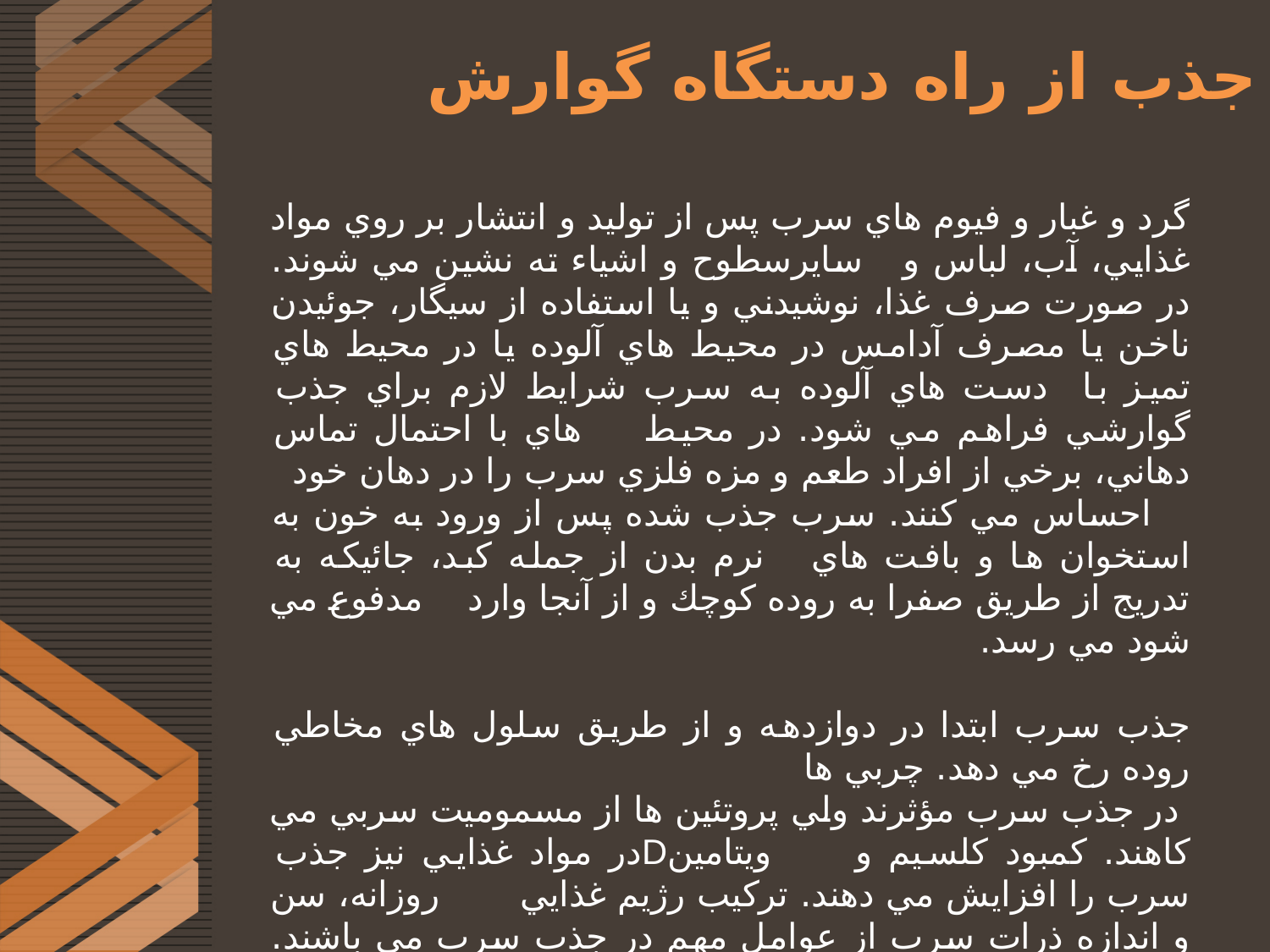

# جذب از راه دستگاه گوارش
گرد و غبار و فيوم هاي سرب پس از توليد و انتشار بر روي مواد غذايي، آب، لباس و   سايرسطوح و اشياء ته نشين مي شوند. در صورت صرف غذا، نوشيدني و يا استفاده از سيگار، جوئيدن ناخن يا مصرف آدامس در محيط هاي آلوده يا در محيط هاي تميز با  دست هاي آلوده به سرب شرايط لازم براي جذب گوارشي فراهم مي شود. در محيط    هاي با احتمال تماس دهاني، برخي از افراد طعم و مزه فلزي سرب را در دهان خود      احساس مي كنند. سرب جذب شده پس از ورود به خون به استخوان ها و بافت هاي   نرم بدن از جمله كبد، جائيکه به تدريج از طريق صفرا به روده كوچك و از آنجا وارد    مدفوع مي شود مي رسد.

جذب سرب ابتدا در دوازدهه و از طريق سلول هاي مخاطي روده رخ مي دهد. چربي ها
 در جذب سرب مؤثرند ولي پروتئين ها از مسموميت سربي مي كاهند. كمبود كلسيم و     ويتامينDدر مواد غذايي نيز جذب سرب را افزايش مي دهند. تركيب رژيم غذايي       روزانه، سن و اندازه ذرات سرب از عوامل مهم در جذب سرب مي باشند. چربي زياد در رژيم  غذايي و كمبود كلسيم و آهن در مواد غذايي تمايل به جذب سرب از روده را      افزايش مي دهد.